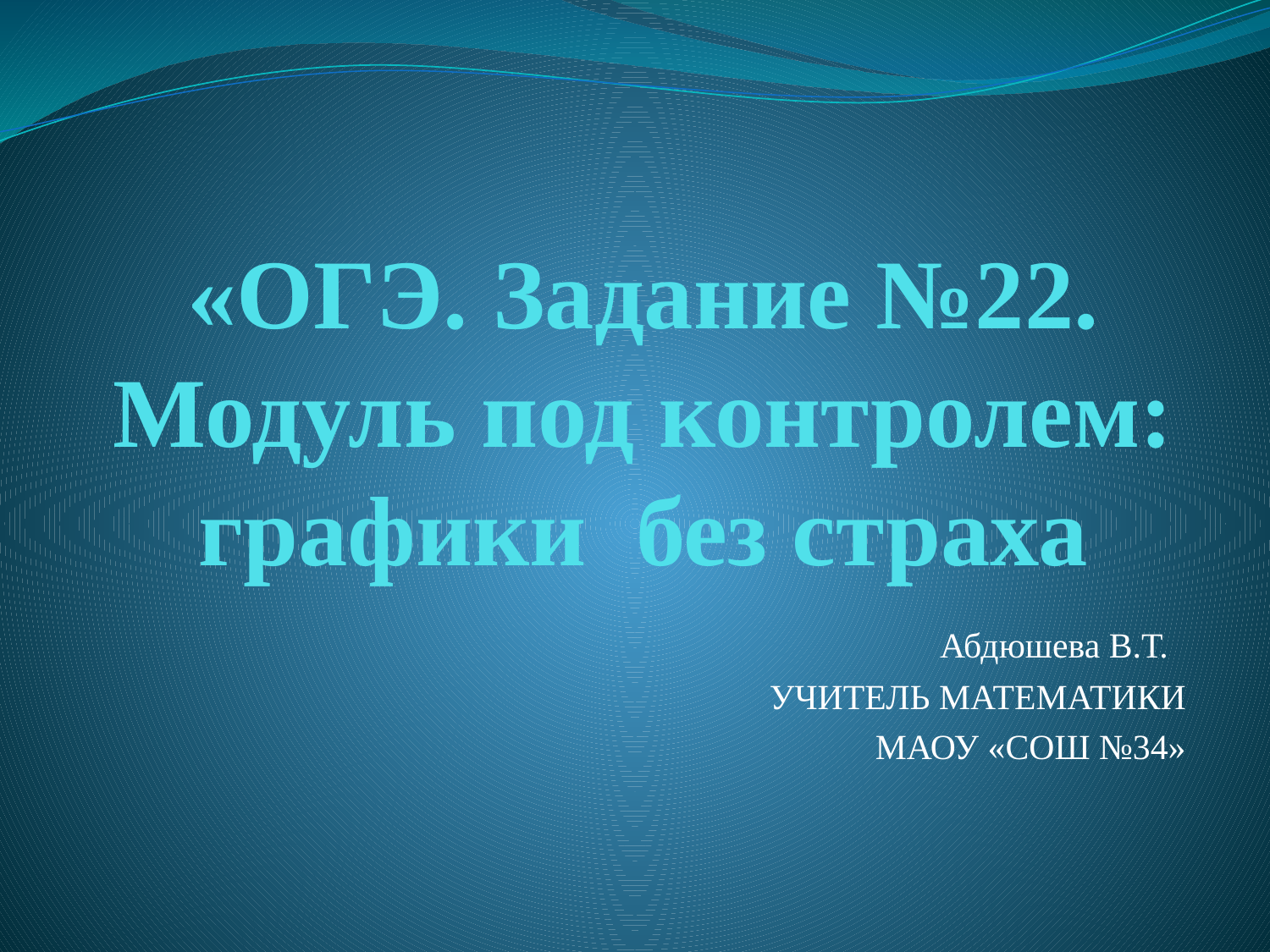

# «ОГЭ. Задание №22. Модуль под контролем: графики  без страха
 Абдюшева В.Т.
 УЧИТЕЛЬ МАТЕМАТИКИ
  МАОУ «СОШ №34»